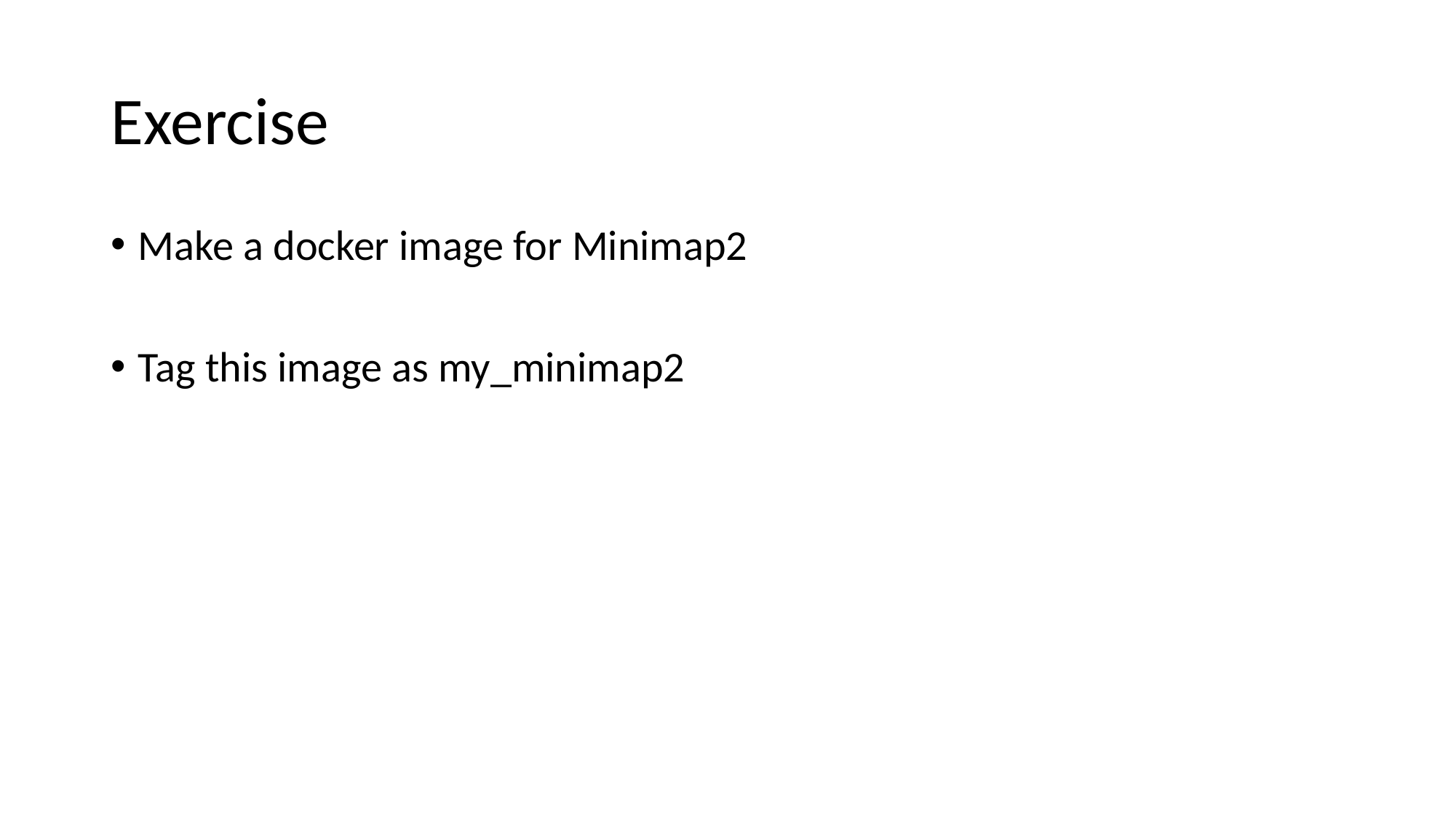

# Exercise
Make a docker image for Minimap2

Tag this image as my_minimap2